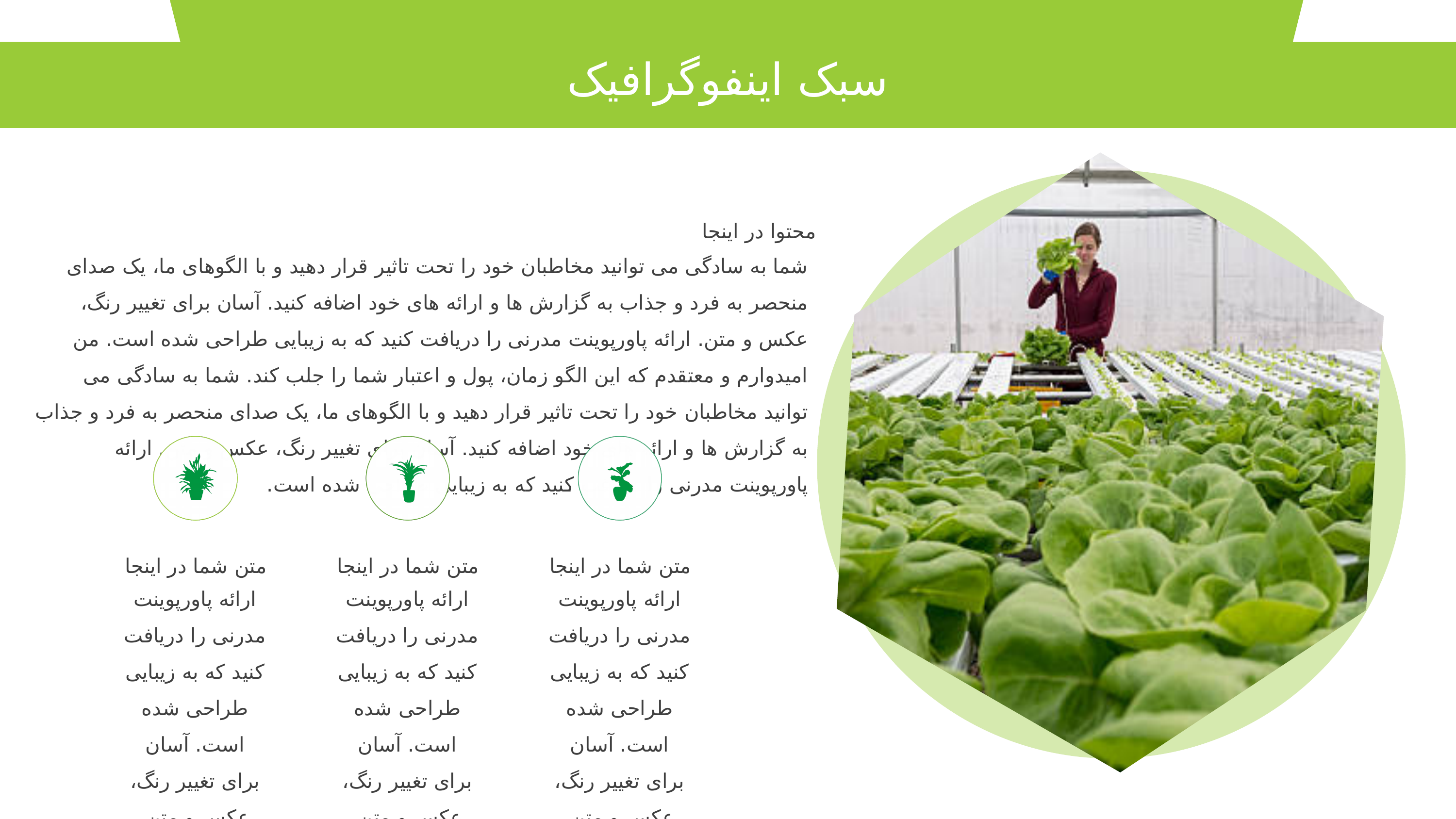

سبک اینفوگرافیک

محتوا در اینجا
شما به سادگی می توانید مخاطبان خود را تحت تاثیر قرار دهید و با الگوهای ما، یک صدای منحصر به فرد و جذاب به گزارش ها و ارائه های خود اضافه کنید. آسان برای تغییر رنگ، عکس و متن. ارائه پاورپوینت مدرنی را دریافت کنید که به زیبایی طراحی شده است. من امیدوارم و معتقدم که این الگو زمان، پول و اعتبار شما را جلب کند. شما به سادگی می توانید مخاطبان خود را تحت تاثیر قرار دهید و با الگوهای ما، یک صدای منحصر به فرد و جذاب به گزارش ها و ارائه های خود اضافه کنید. آسان برای تغییر رنگ، عکس و متن. ارائه پاورپوینت مدرنی را دریافت کنید که به زیبایی طراحی شده است.

متن شما در اینجا
متن شما در اینجا
متن شما در اینجا
ارائه پاورپوینت مدرنی را دریافت کنید که به زیبایی طراحی شده است. آسان برای تغییر رنگ، عکس و متن.
ارائه پاورپوینت مدرنی را دریافت کنید که به زیبایی طراحی شده است. آسان برای تغییر رنگ، عکس و متن.
ارائه پاورپوینت مدرنی را دریافت کنید که به زیبایی طراحی شده است. آسان برای تغییر رنگ، عکس و متن.